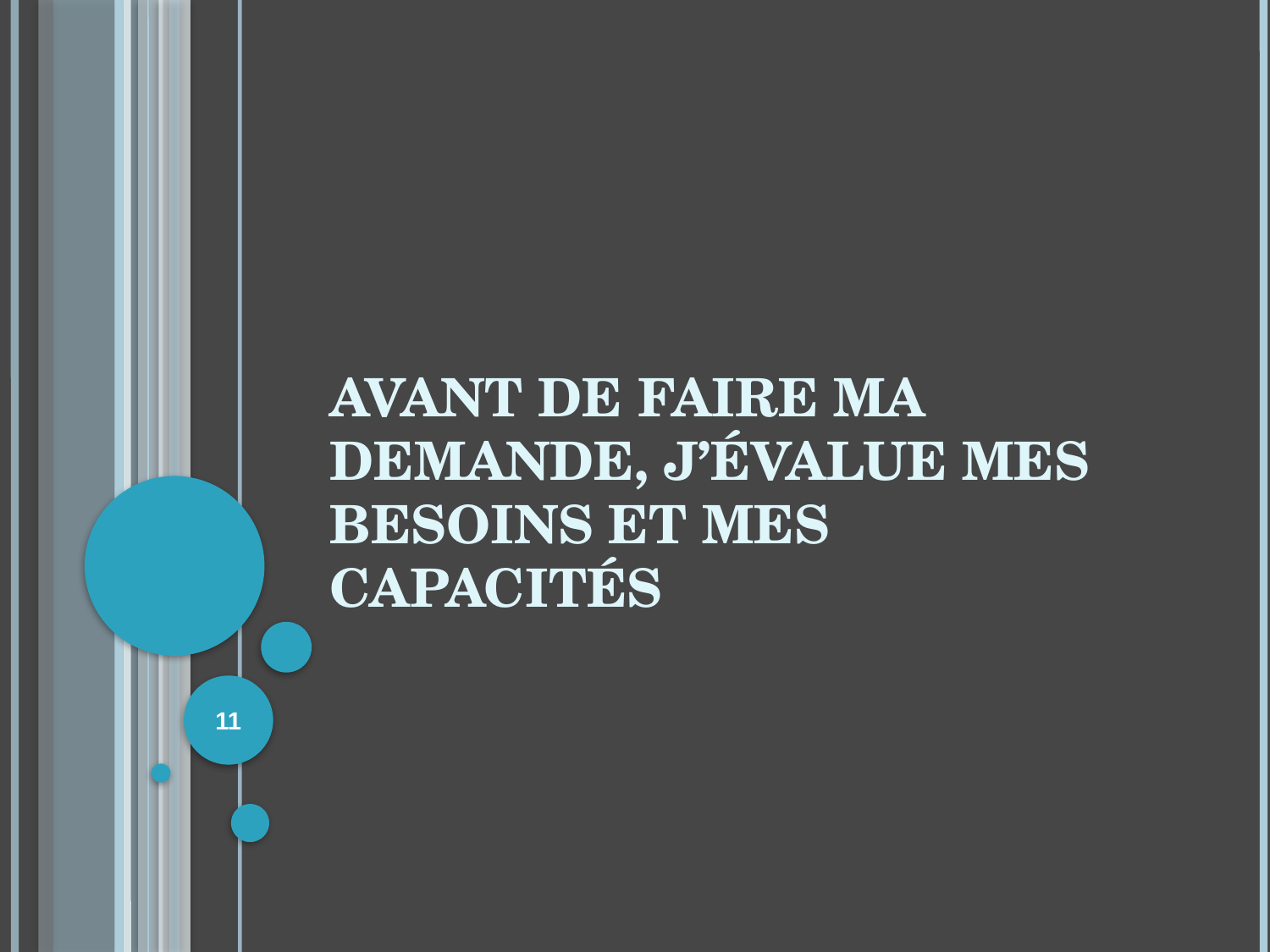

# Avant de faire ma demande, j’évalue mes besoins et mes capacités
11